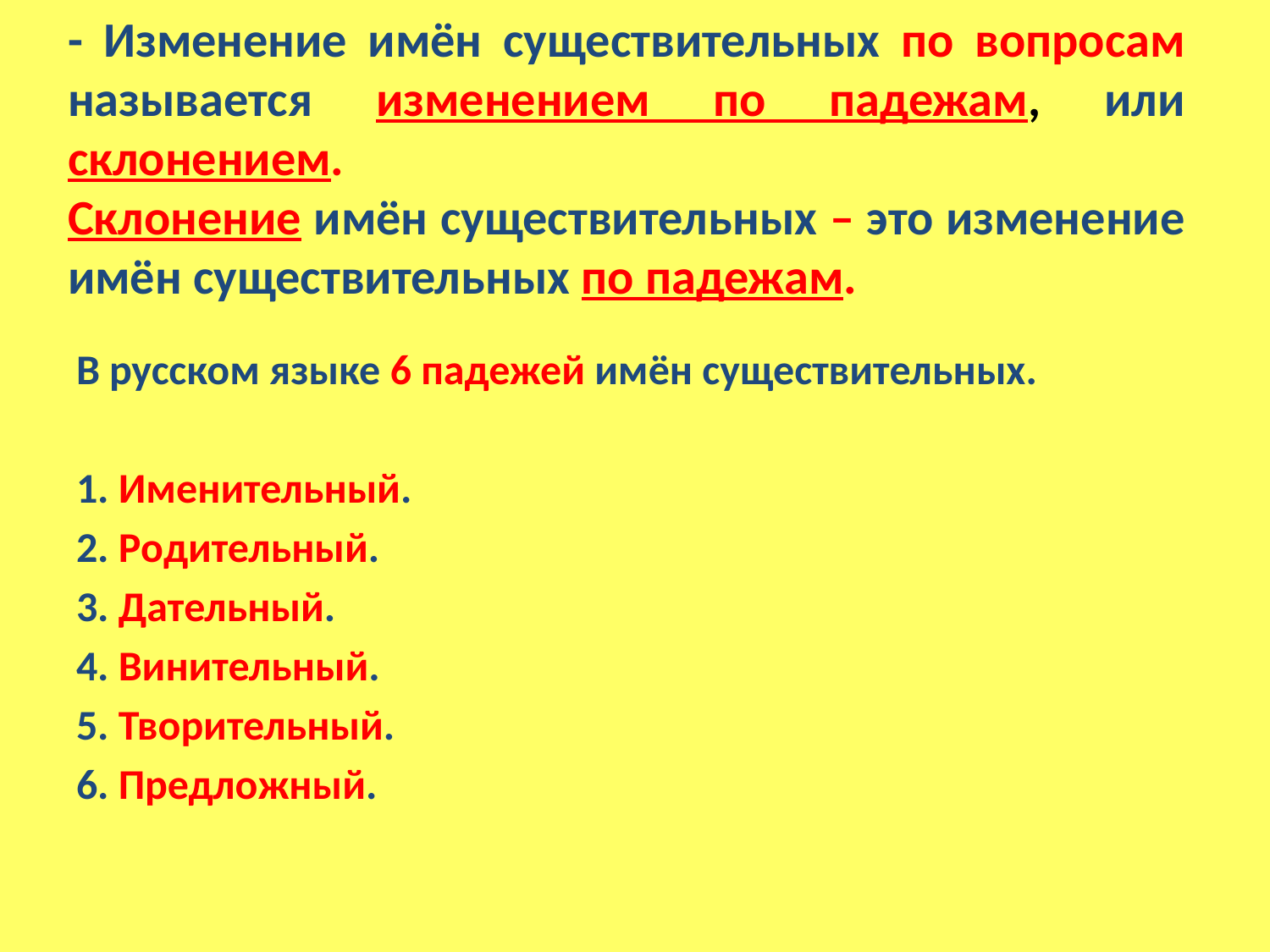

# - Изменение имён существительных по вопросам называется изменением по падежам, или склонением. Склонение имён существительных – это изменение имён существительных по падежам.
В русском языке 6 падежей имён существительных.

1. Именительный.
2. Родительный.
3. Дательный.
4. Винительный.
5. Творительный.
6. Предложный.